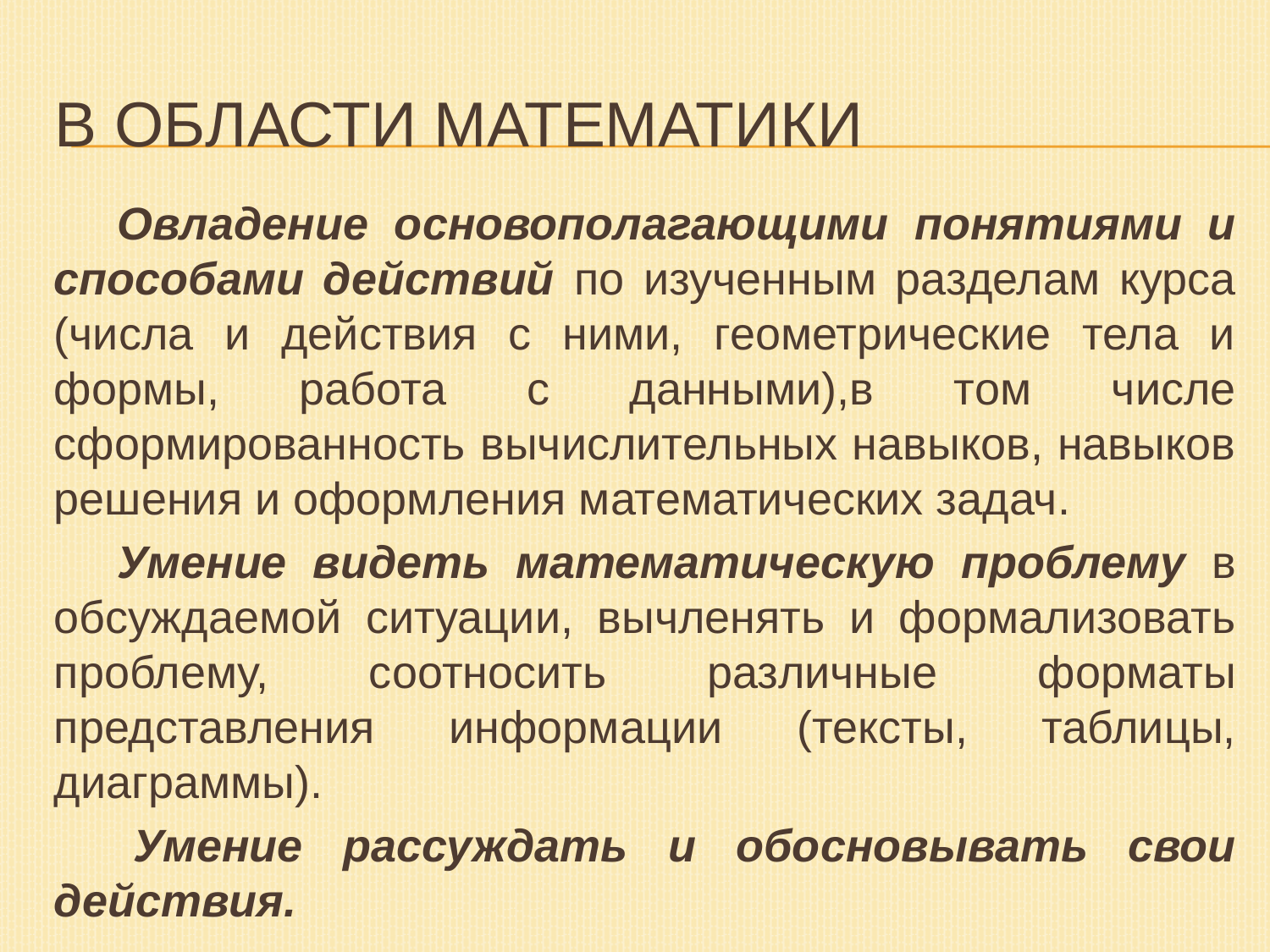

# В области математики
    Овладение основополагающими понятиями и способами действий по изученным разделам курса (числа и действия с ними, геометрические тела и формы, работа с данными),в том числе сформированность вычислительных навыков, навыков решения и оформления математических задач.
    Умение видеть математическую проблему в обсуждаемой ситуации, вычленять и формализовать проблему, соотносить различные форматы представления информации (тексты, таблицы, диаграммы).
   Умение рассуждать и обосновывать свои действия.